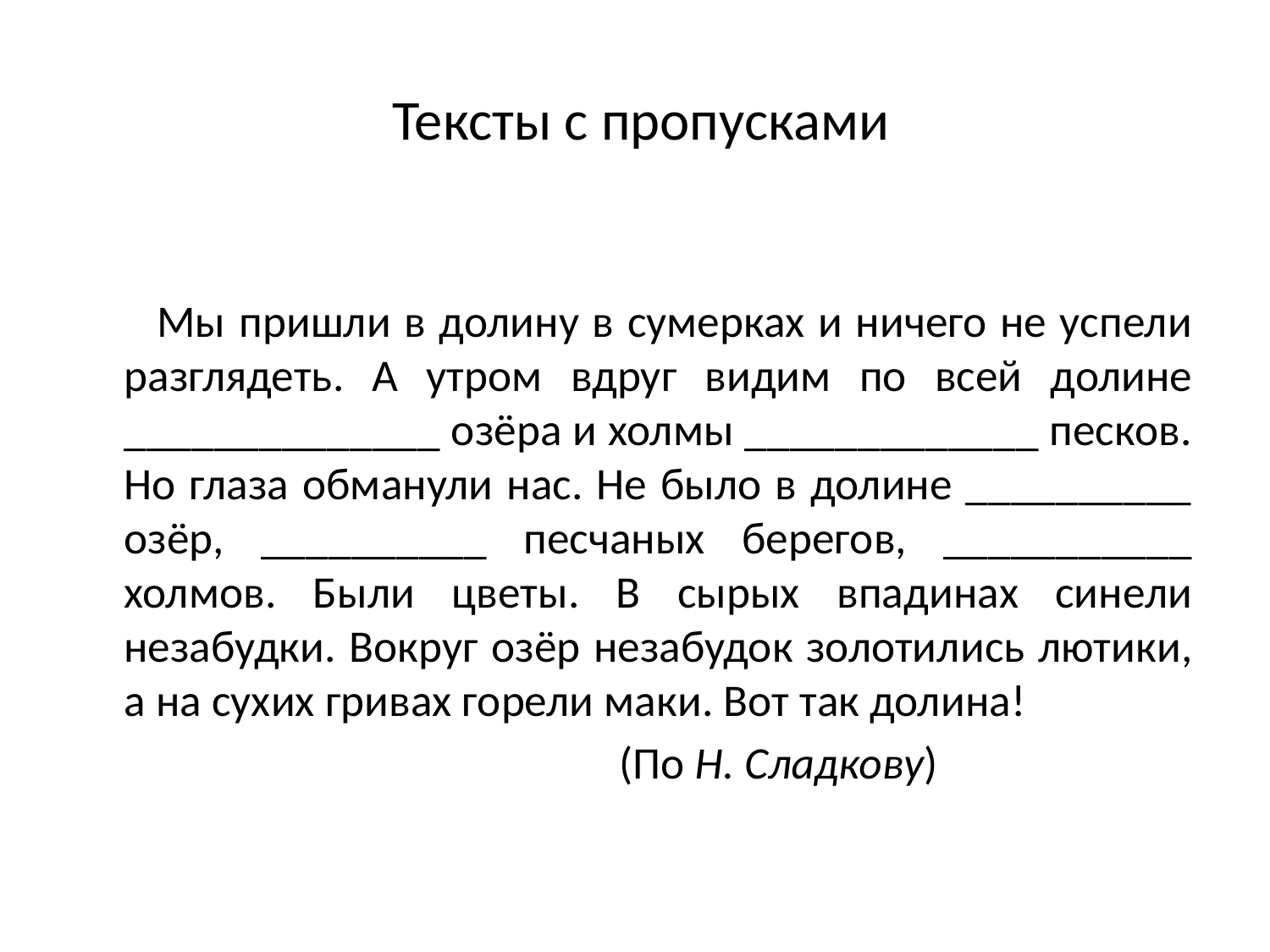

# Тексты с пропусками

     Мы пришли в долину в сумерках и ничего не успели разглядеть. А утром вдруг видим по всей долине ______________ озёра и холмы _____________ песков. Но глаза обманули нас. Не было в долине __________ озёр, __________ песчаных берегов, ___________ холмов. Были цветы. В сырых впадинах синели незабудки. Вокруг озёр незабудок золотились лютики, а на сухих гривах горели маки. Вот так долина!
                                                    (По Н. Сладкову)